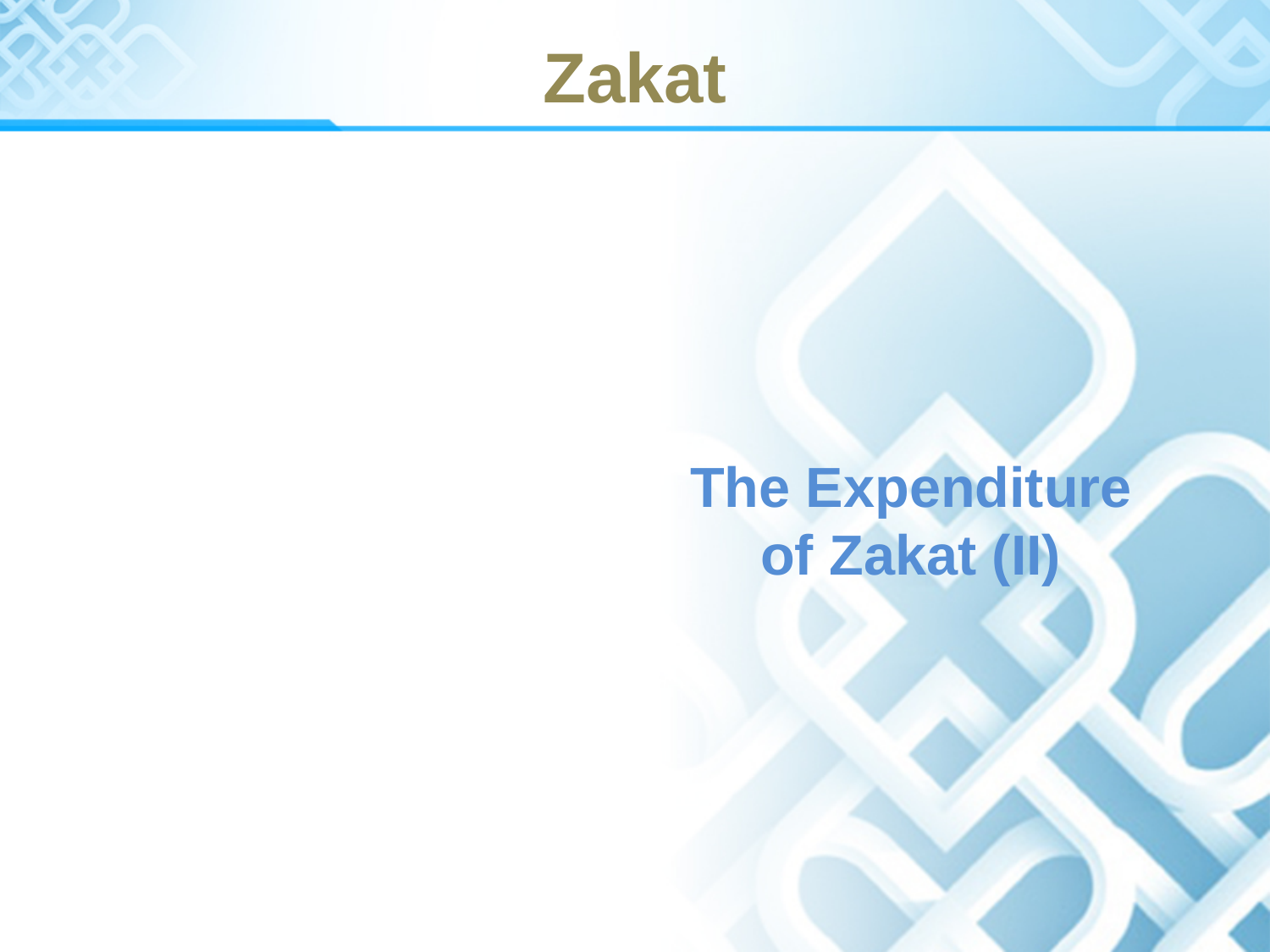

# Zakat
The Expenditure of Zakat (II)